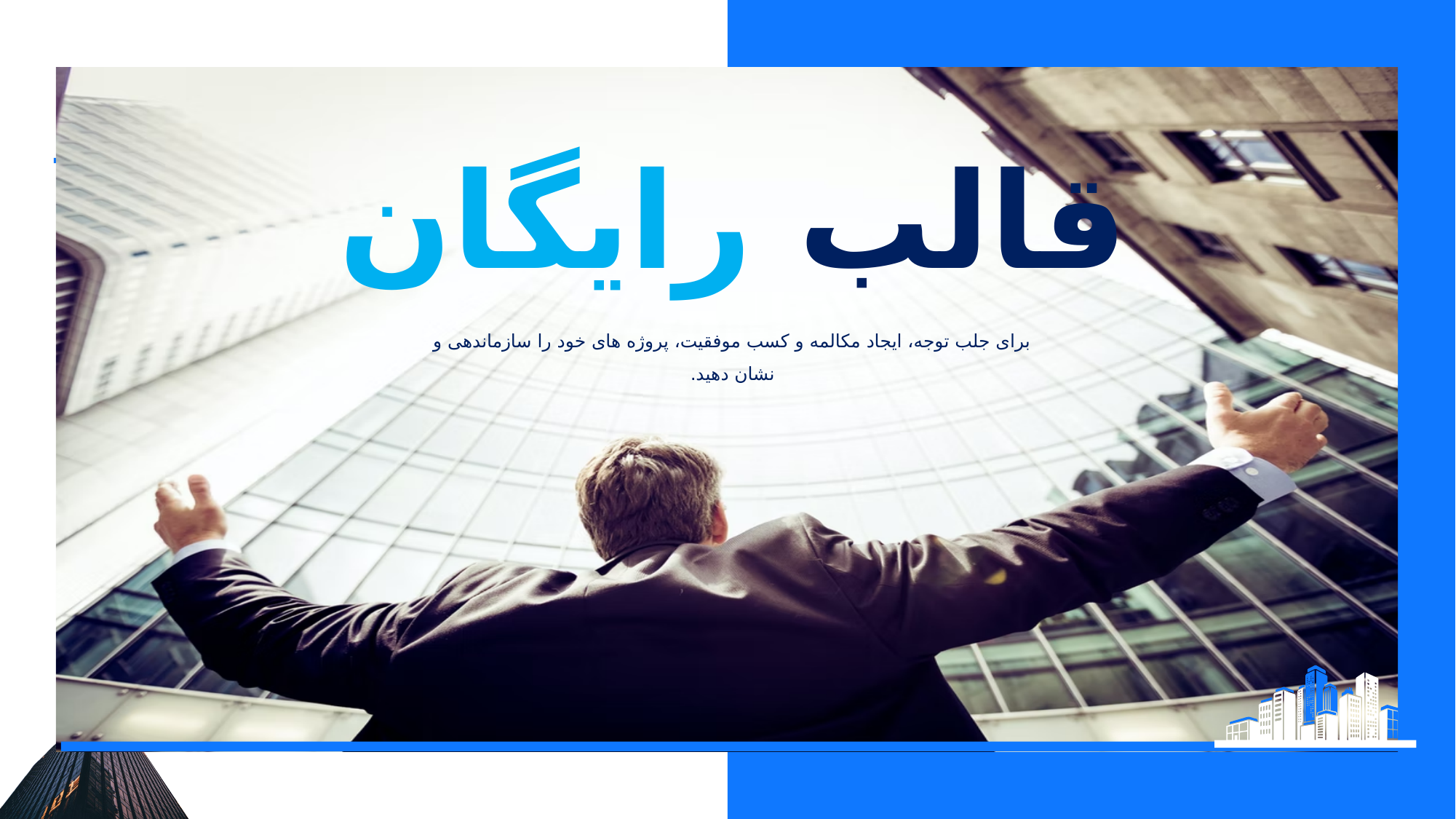

قالب رایگان
برای جلب توجه، ایجاد مکالمه و کسب موفقیت، پروژه های خود را سازماندهی و نشان دهید.